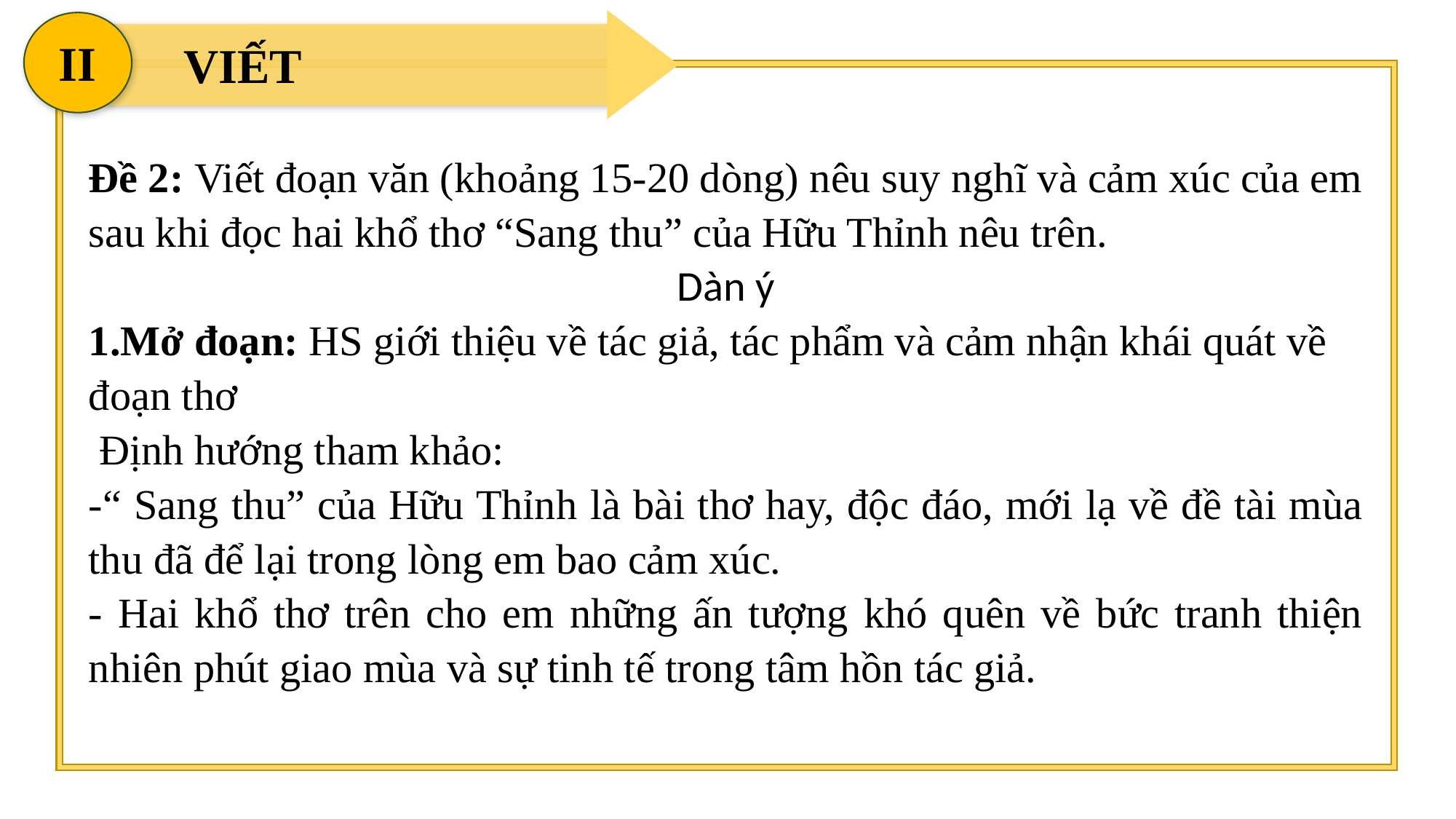

II
VIẾT

Đề 2: Viết đoạn văn (khoảng 15-20 dòng) nêu suy nghĩ và cảm xúc của em sau khi đọc hai khổ thơ “Sang thu” của Hữu Thỉnh nêu trên.
Dàn ý
1.Mở đoạn: HS giới thiệu về tác giả, tác phẩm và cảm nhận khái quát về đoạn thơ
 Định hướng tham khảo:
-“ Sang thu” của Hữu Thỉnh là bài thơ hay, độc đáo, mới lạ về đề tài mùa thu đã để lại trong lòng em bao cảm xúc.
- Hai khổ thơ trên cho em những ấn tượng khó quên về bức tranh thiện nhiên phút giao mùa và sự tinh tế trong tâm hồn tác giả.